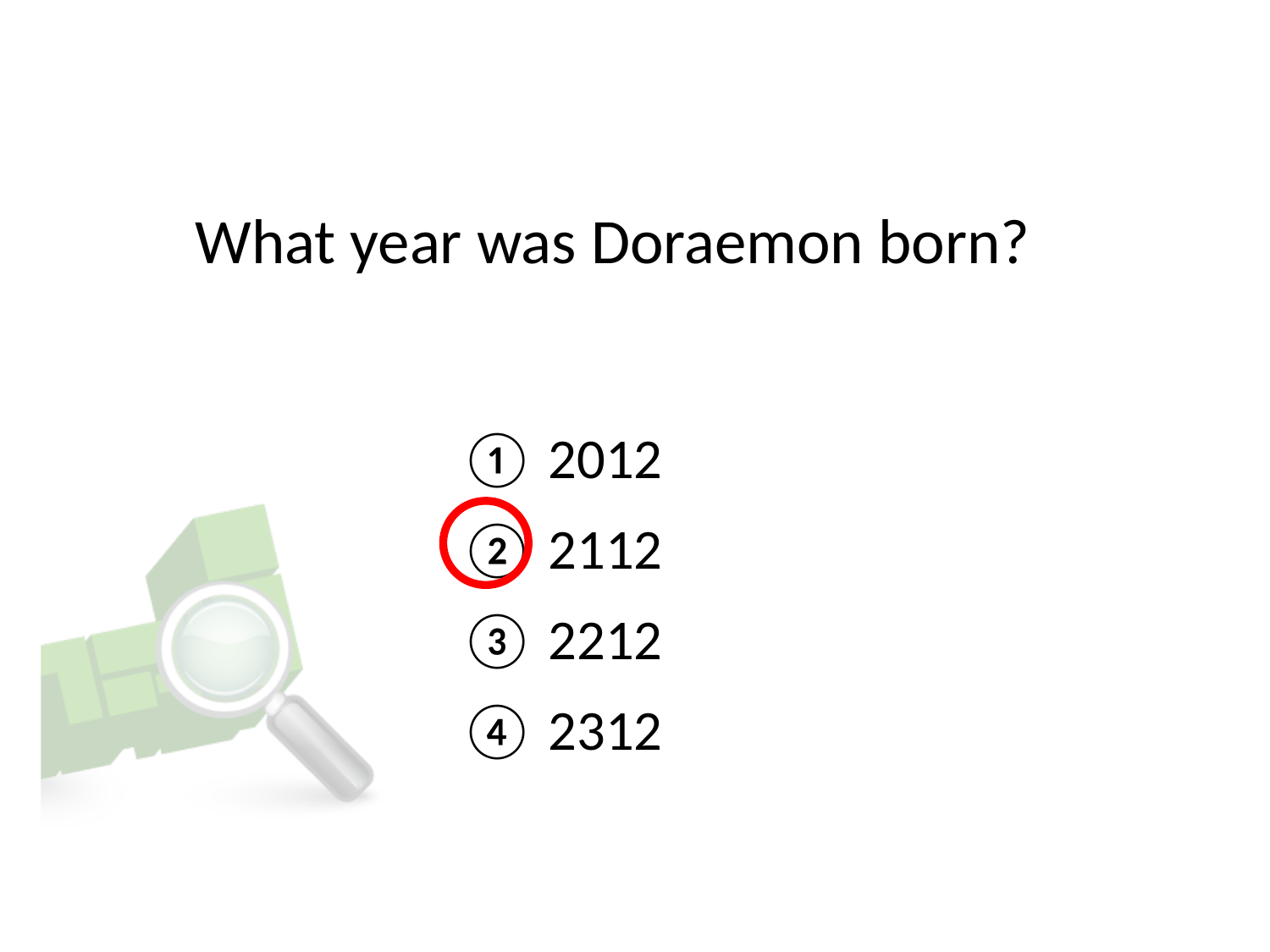

# What year was Doraemon born?
① 2012
② 2112
③ 2212
④ 2312